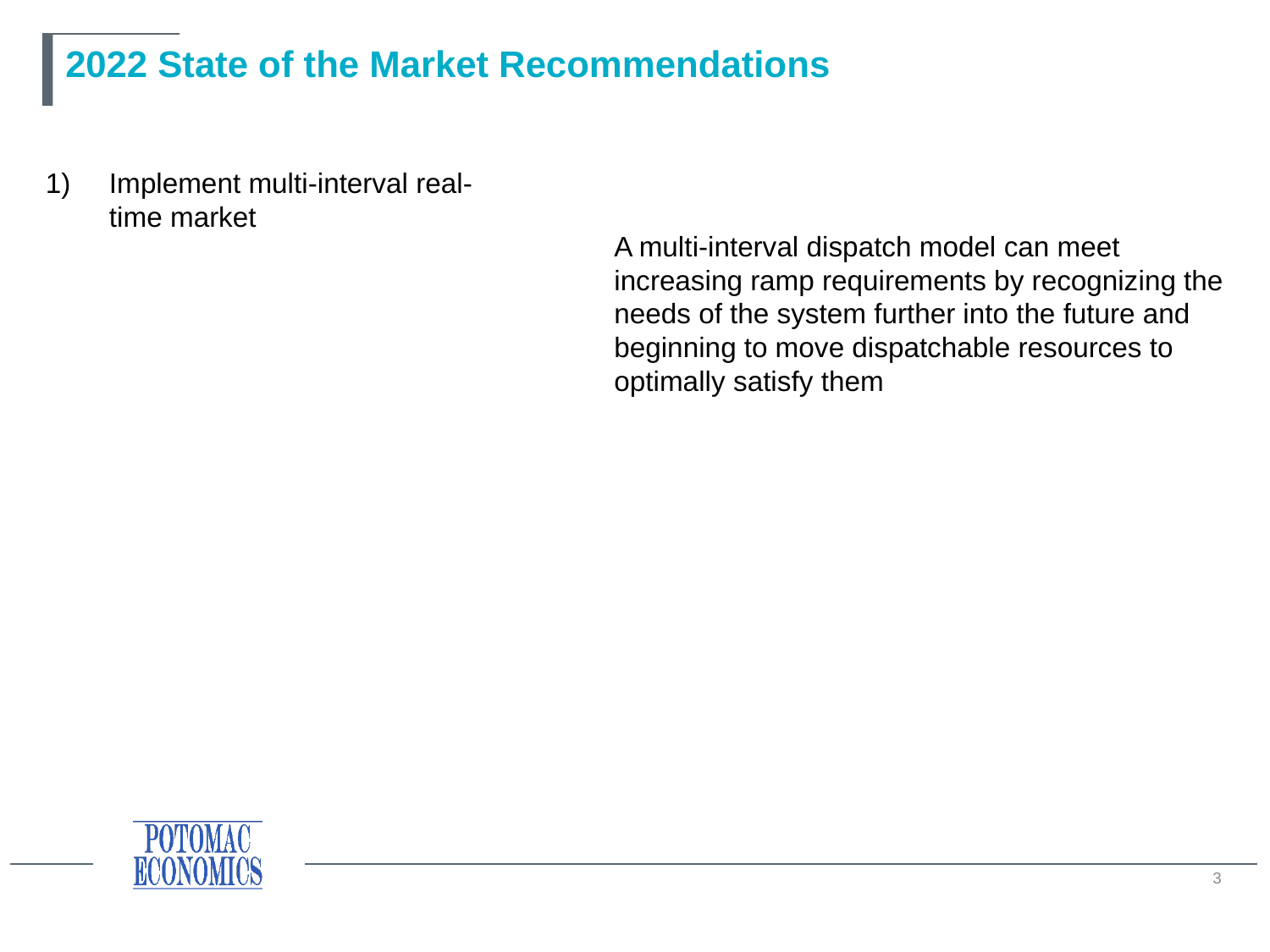

# 2022 State of the Market Recommendations
Implement multi-interval real-time market

A multi-interval dispatch model can meet increasing ramp requirements by recognizing the needs of the system further into the future and beginning to move dispatchable resources to optimally satisfy them
3